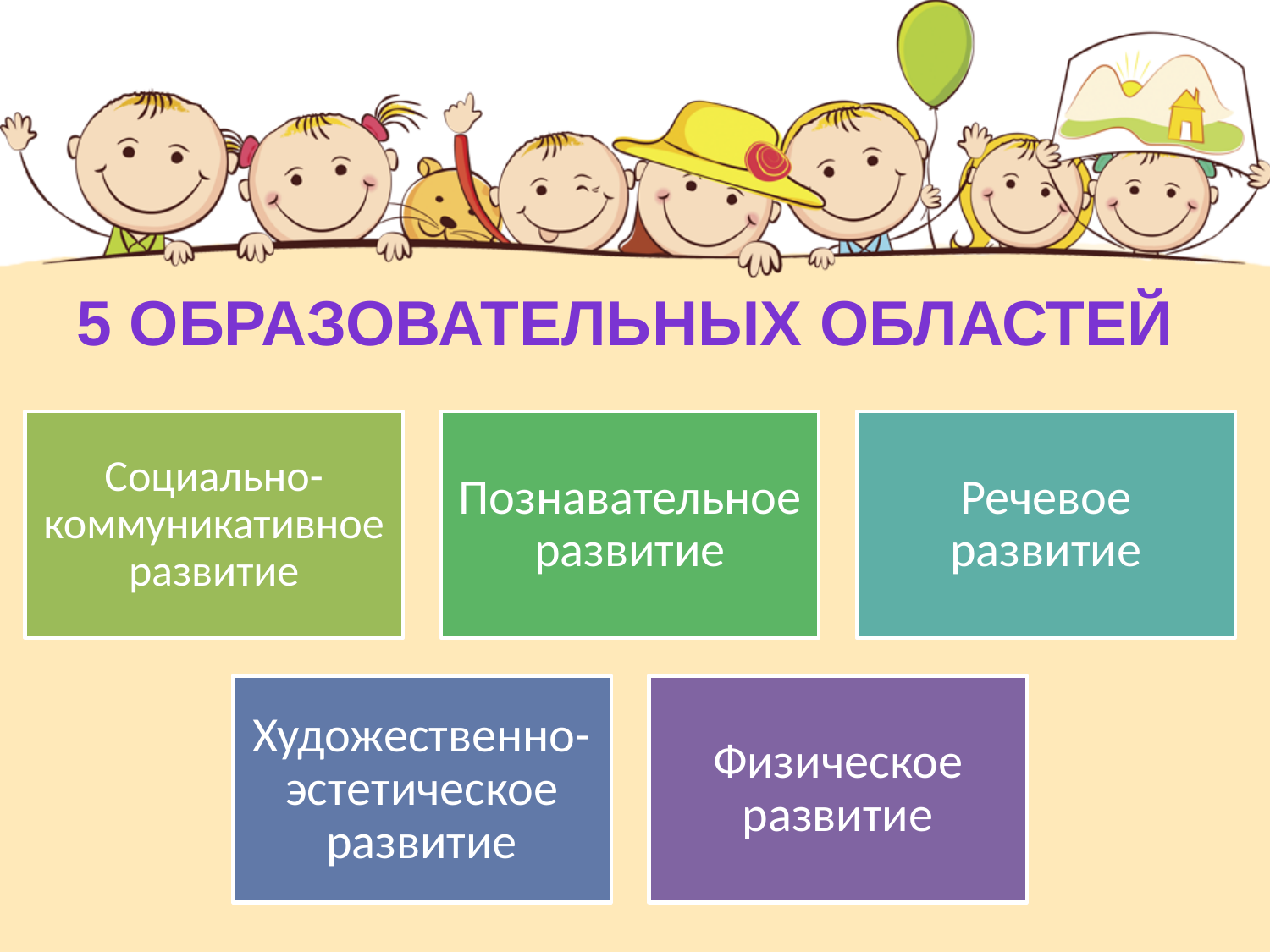

5 образовательных областей
Социально-коммуникативное развитие
Познавательное развитие
Речевое развитие
Художественно-эстетическое развитие
Физическое развитие